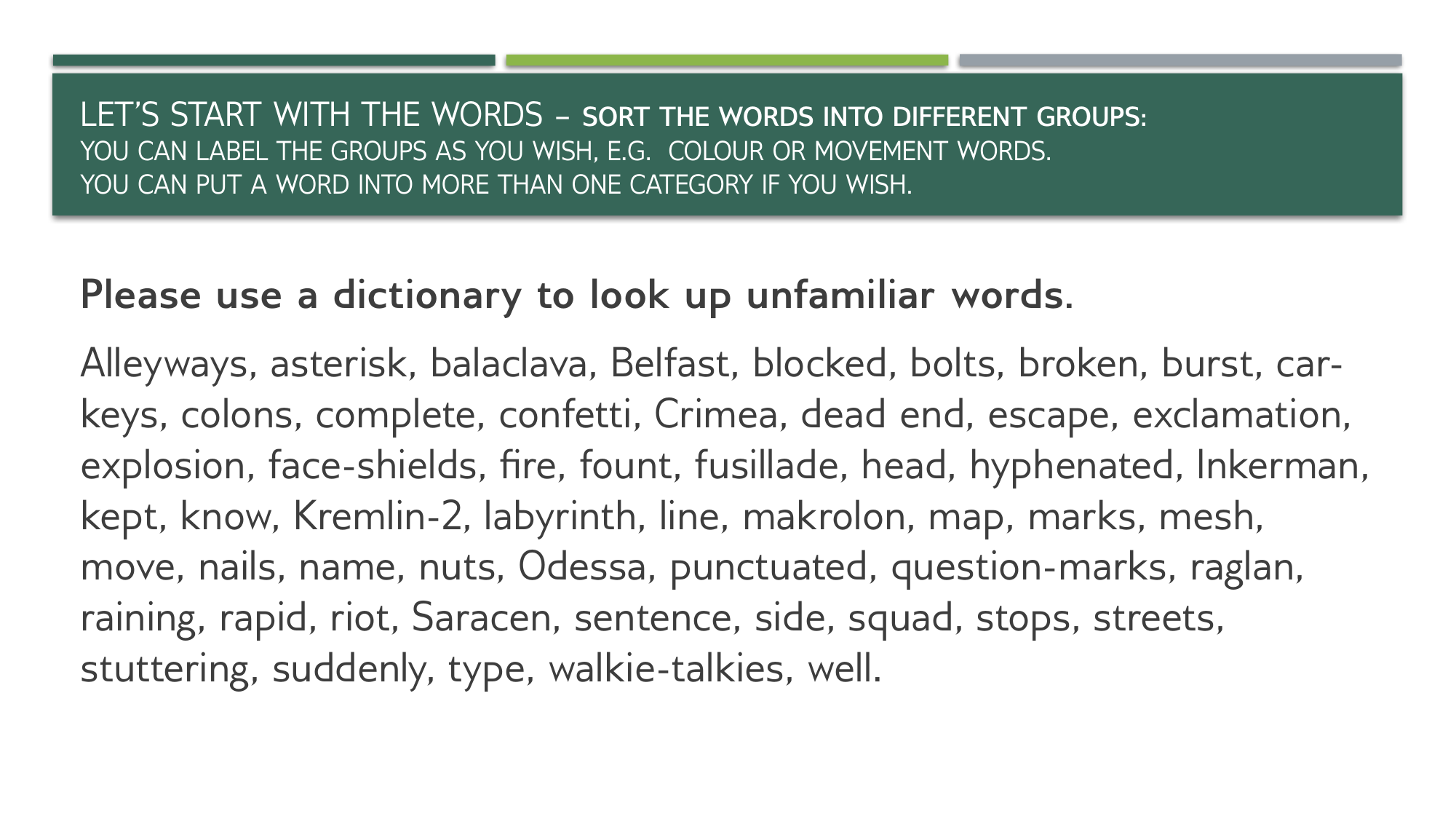

# Let’s start with the words – Sort the words into different groups: You can label the groups as you wish, e.g.  colour or movement words. You can put a word into more than one category if you wish.
Please use a dictionary to look up unfamiliar words.
Alleyways, asterisk, balaclava, Belfast, blocked, bolts, broken, burst, car-keys, colons, complete, confetti, Crimea, dead end, escape, exclamation, explosion, face-shields, fire, fount, fusillade, head, hyphenated, Inkerman, kept, know, Kremlin-2, labyrinth, line, makrolon, map, marks, mesh, move, nails, name, nuts, Odessa, punctuated, question-marks, raglan, raining, rapid, riot, Saracen, sentence, side, squad, stops, streets, stuttering, suddenly, type, walkie-talkies, well.